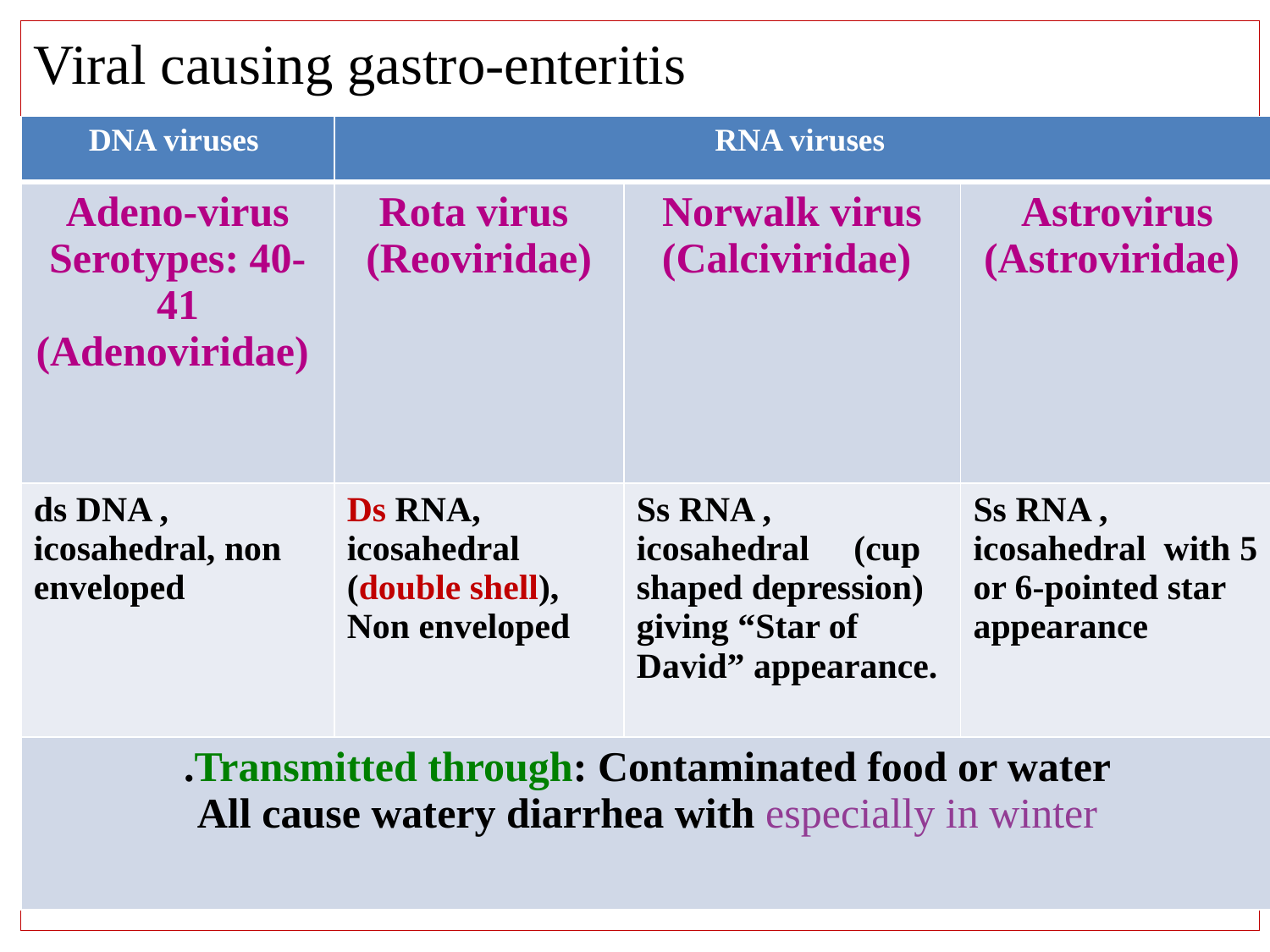

Viral causing gastro-enteritis

| DNA viruses | RNA viruses |  |  |
| --- | --- | --- | --- |
| Adeno-virus Serotypes: 40-41 (Adenoviridae) | Rota virus (Reoviridae) | Norwalk virus (Calciviridae) | Astrovirus (Astroviridae) |
| ds DNA , icosahedral, non enveloped | Ds RNA, icosahedral (double shell), Non enveloped | Ss RNA , icosahedral (cup shaped depression) giving “Star of David” appearance. | Ss RNA , icosahedral with 5 or 6-pointed star appearance |
| Transmitted through: Contaminated food or water. All cause watery diarrhea with especially in winter |  |  |  |